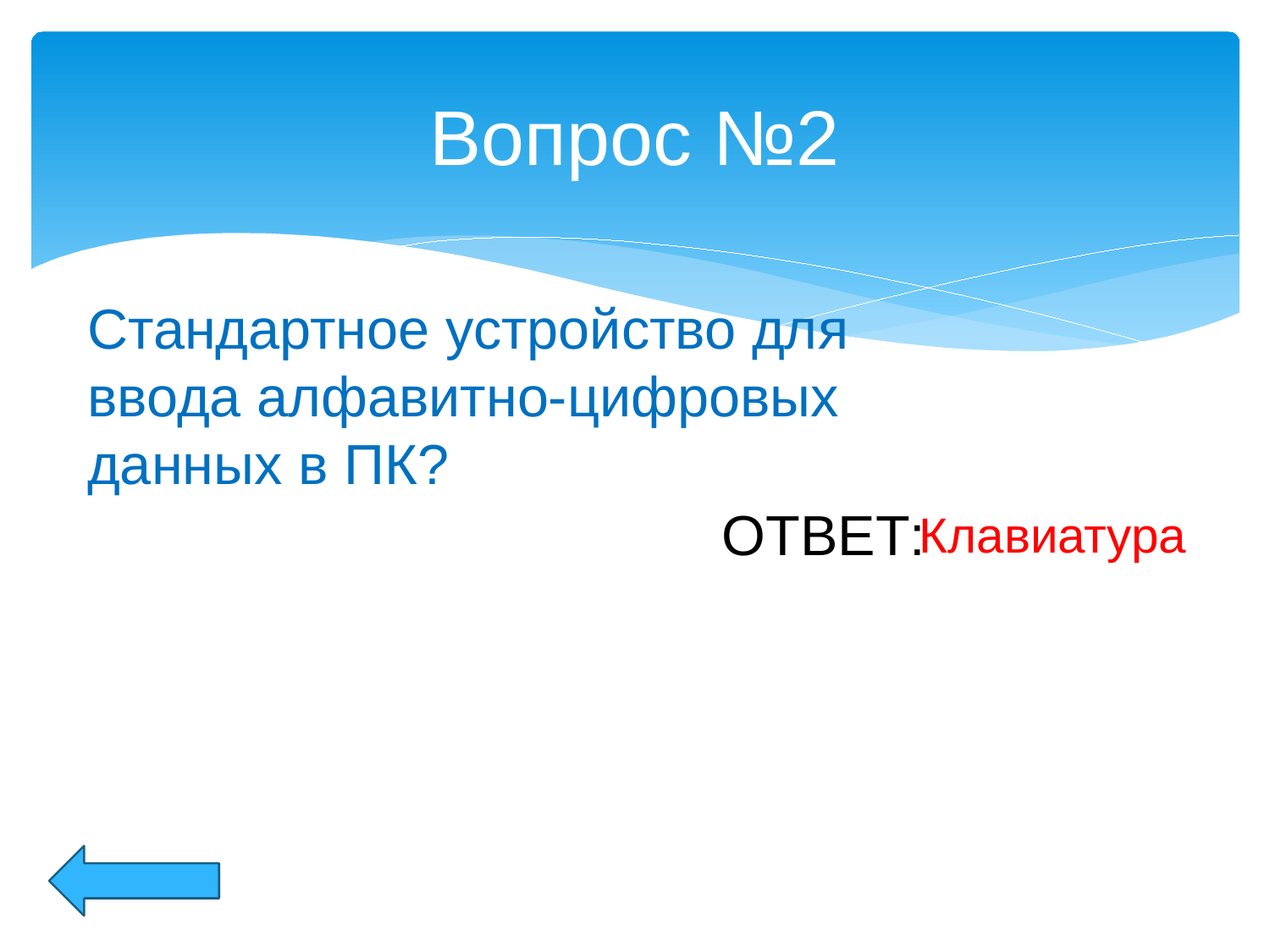

# Вопрос №2
Стандартное устройство для ввода алфавитно-цифровых данных в ПК?
ОТВЕТ:
Клавиатура